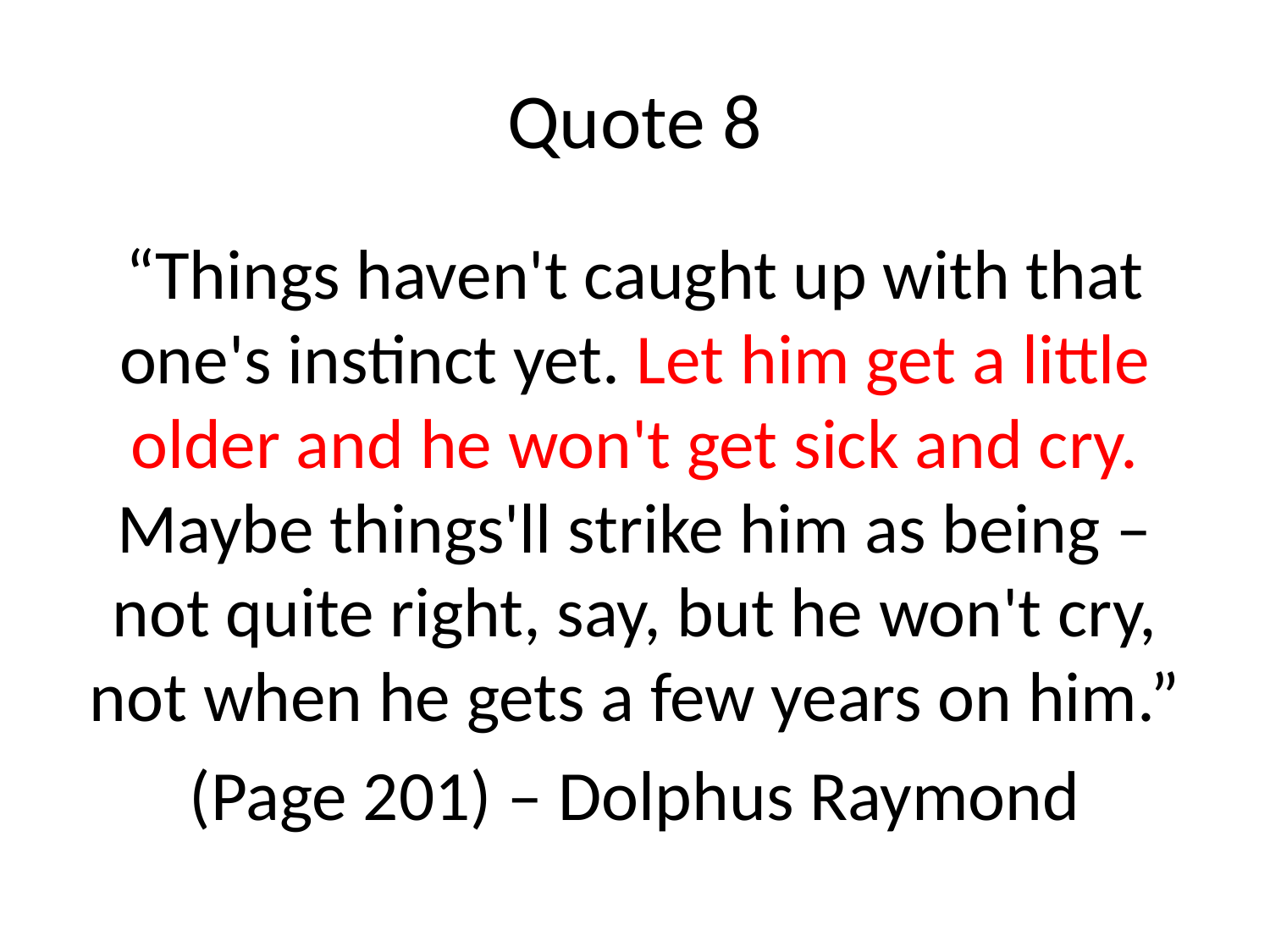

# Quote 8
“Things haven't caught up with that one's instinct yet. Let him get a little older and he won't get sick and cry. Maybe things'll strike him as being – not quite right, say, but he won't cry, not when he gets a few years on him.”
(Page 201) – Dolphus Raymond